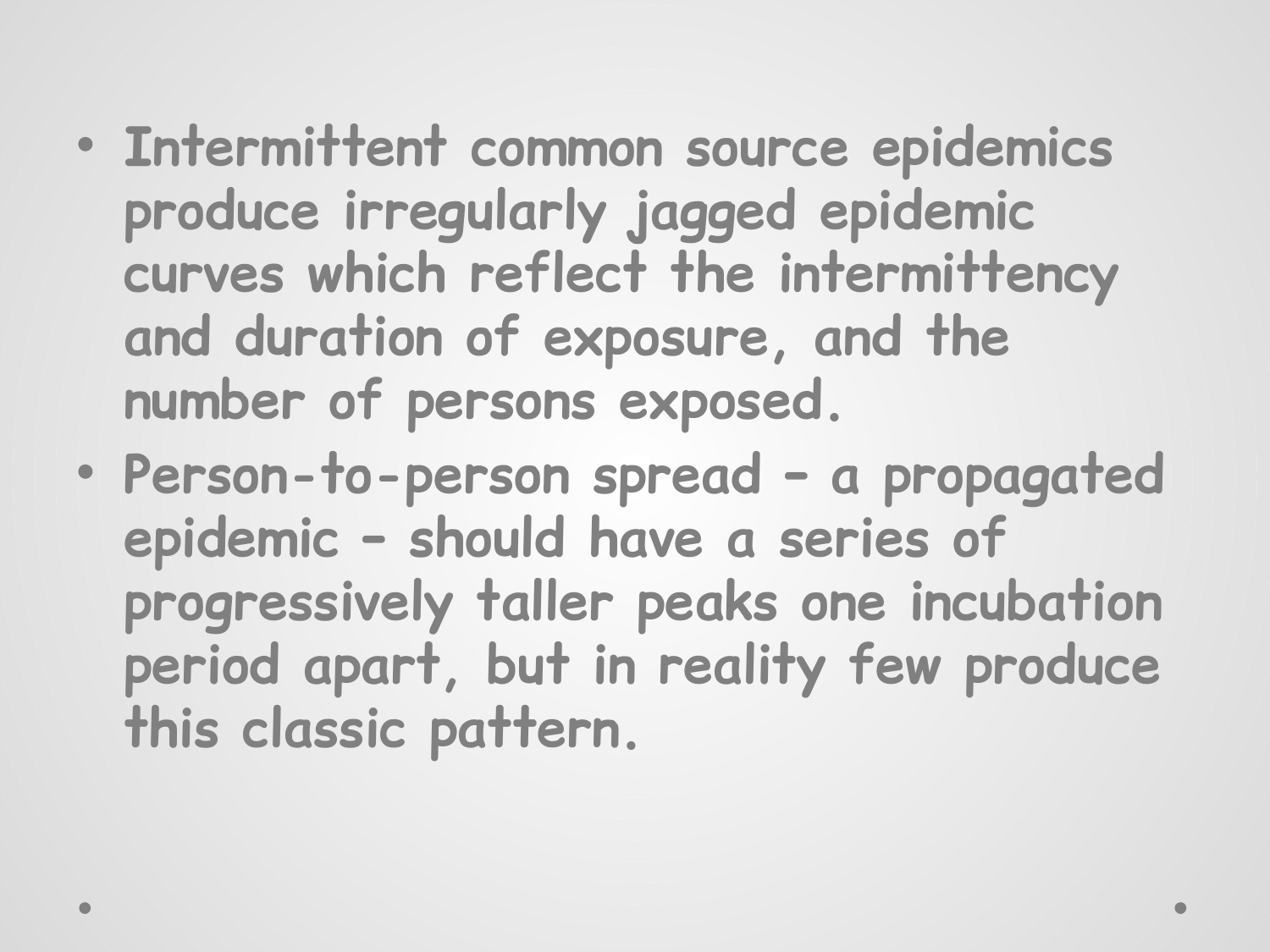

Intermittent common source epidemics produce irregularly jagged epidemic curves which reflect the intermittency and duration of exposure, and the number of persons exposed.
Person-to-person spread – a propagated epidemic – should have a series of progressively taller peaks one incubation period apart, but in reality few produce this classic pattern.